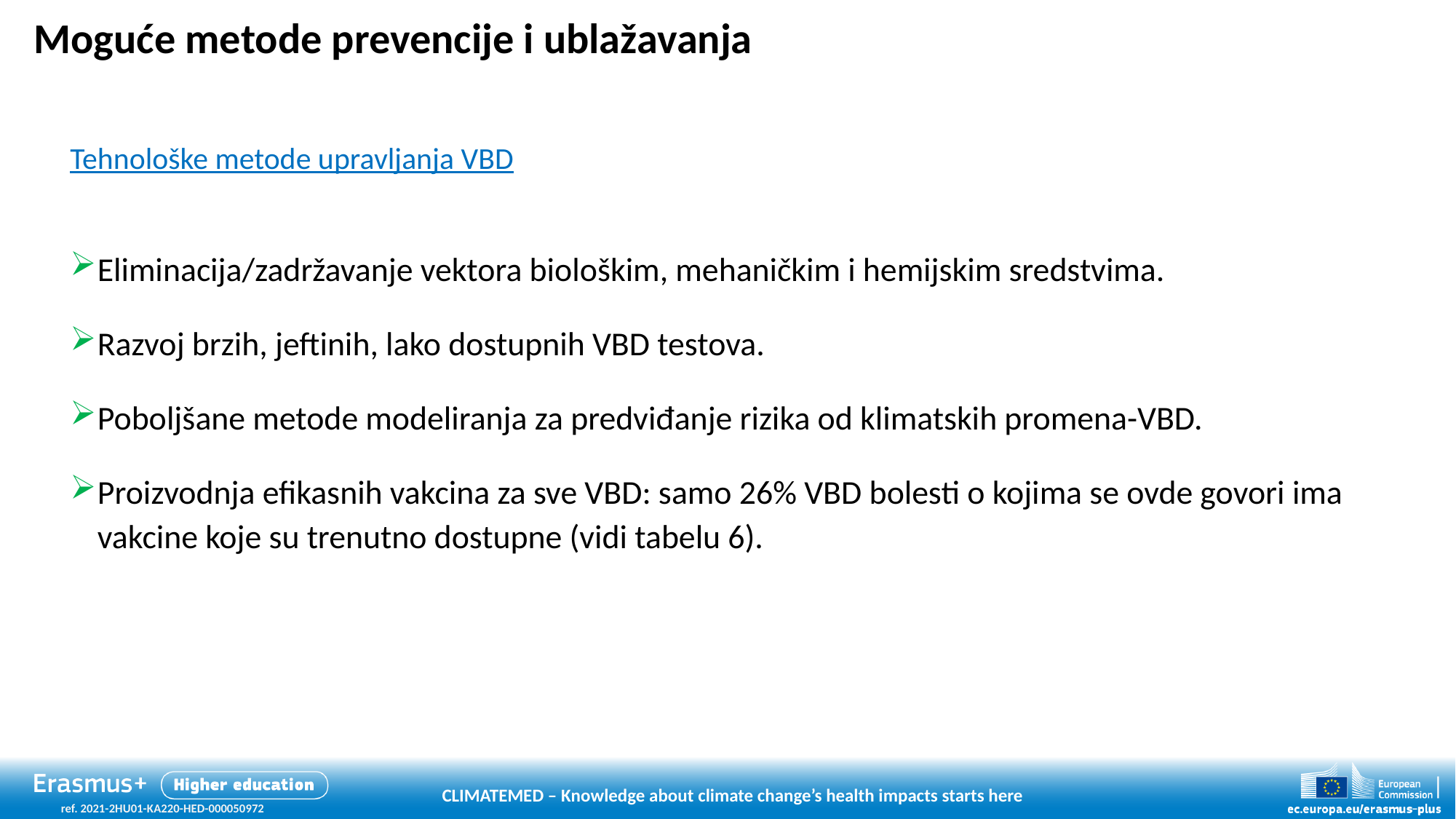

# Moguće metode prevencije i ublažavanja
Tehnološke metode upravljanja VBD

Eliminacija/zadržavanje vektora biološkim, mehaničkim i hemijskim sredstvima.
Razvoj brzih, jeftinih, lako dostupnih VBD testova.
Poboljšane metode modeliranja za predviđanje rizika od klimatskih promena-VBD.
Proizvodnja efikasnih vakcina za sve VBD: samo 26% VBD bolesti o kojima se ovde govori ima vakcine koje su trenutno dostupne (vidi tabelu 6).